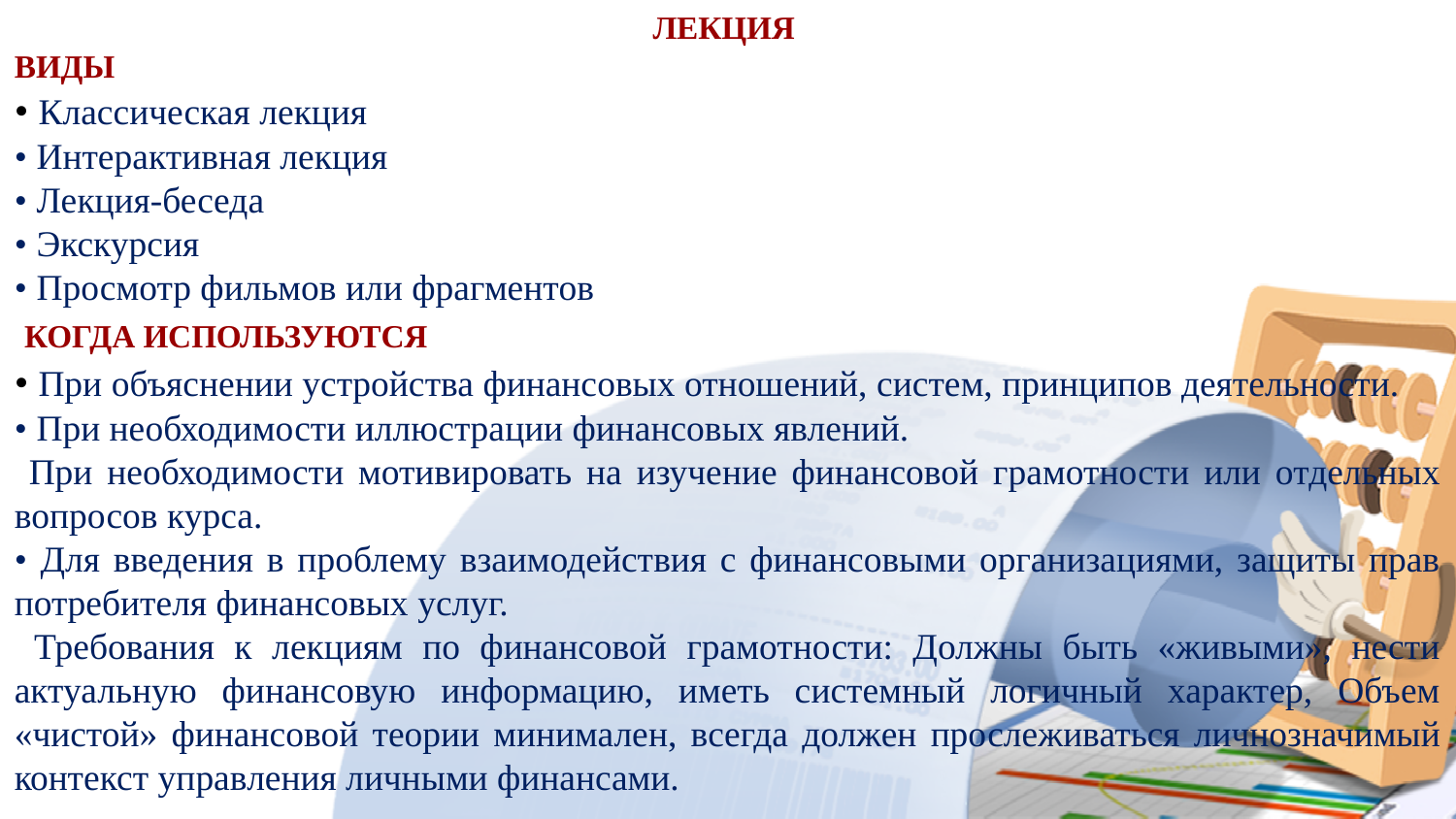

ЛЕКЦИЯ
ВИДЫ
• Классическая лекция
• Интерактивная лекция
• Лекция-беседа
• Экскурсия
• Просмотр фильмов или фрагментов
 КОГДА ИСПОЛЬЗУЮТСЯ
• При объяснении устройства финансовых отношений, систем, принципов деятельности.
• При необходимости иллюстрации финансовых явлений.
 При необходимости мотивировать на изучение финансовой грамотности или отдельных вопросов курса.
• Для введения в проблему взаимодействия с финансовыми организациями, защиты прав потребителя финансовых услуг.
 Требования к лекциям по финансовой грамотности: Должны быть «живыми», нести актуальную финансовую информацию, иметь системный логичный характер, Объем «чистой» финансовой теории минимален, всегда должен прослеживаться личнозначимый контекст управления личными финансами.